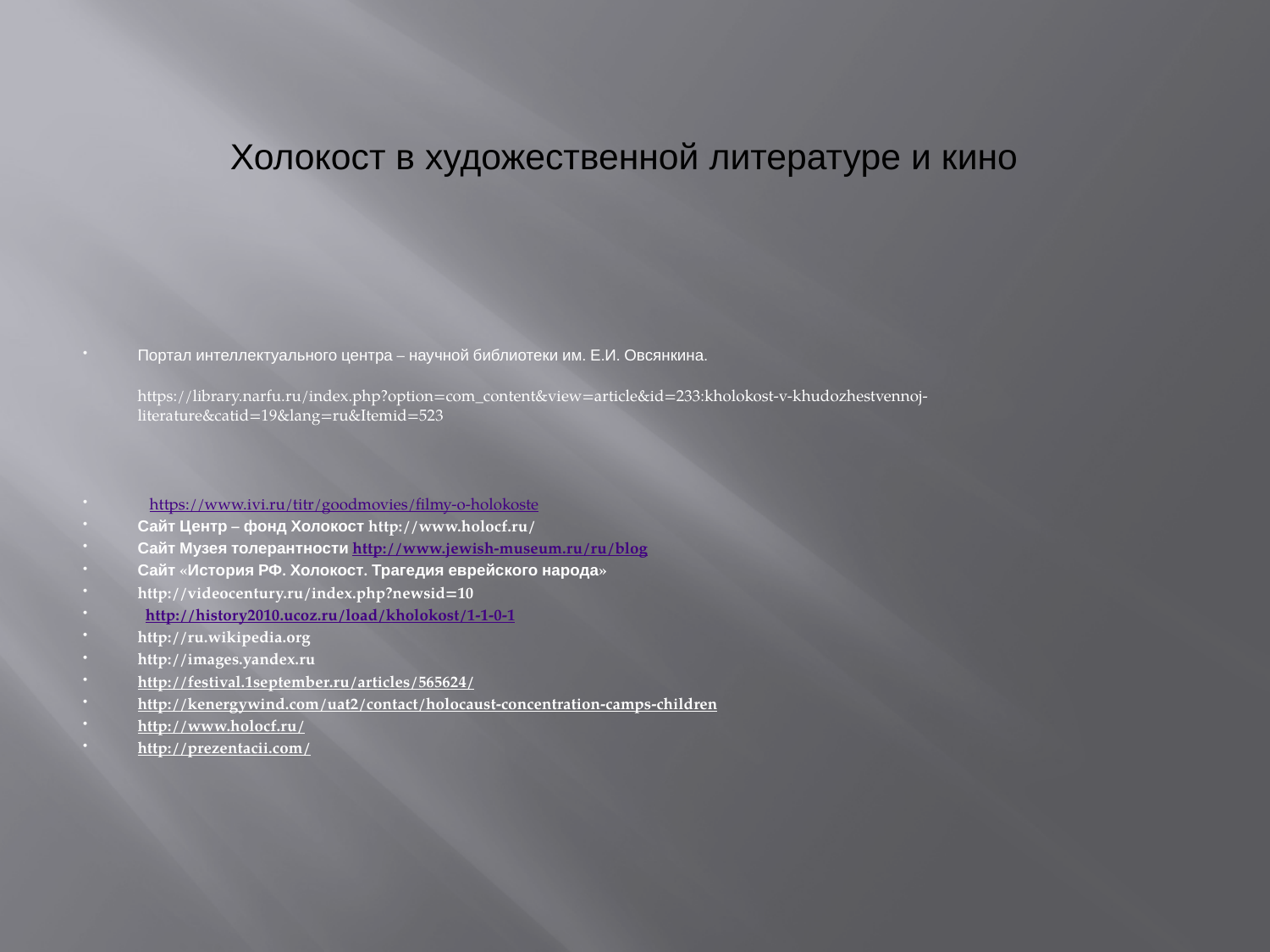

# Холокост в художественной литературе и кино
Портал интеллектуального центра – научной библиотеки им. Е.И. Овсянкина.
https://library.narfu.ru/index.php?option=com_content&view=article&id=233:kholokost-v-khudozhestvennoj-literature&catid=19&lang=ru&Itemid=523

   https://www.ivi.ru/titr/goodmovies/filmy-o-holokoste
Сайт Центр – фонд Холокост http://www.holocf.ru/
Сайт Музея толерантности http://www.jewish-museum.ru/ru/blog
Сайт «История РФ. Холокост. Трагедия еврейского народа»
http://videocentury.ru/index.php?newsid=10
  http://history2010.ucoz.ru/load/kholokost/1-1-0-1
http://ru.wikipedia.org
http://images.yandex.ru
http://festival.1september.ru/articles/565624/
http://kenergywind.com/uat2/contact/holocaust-concentration-camps-children
http://www.holocf.ru/
http://prezentacii.com/